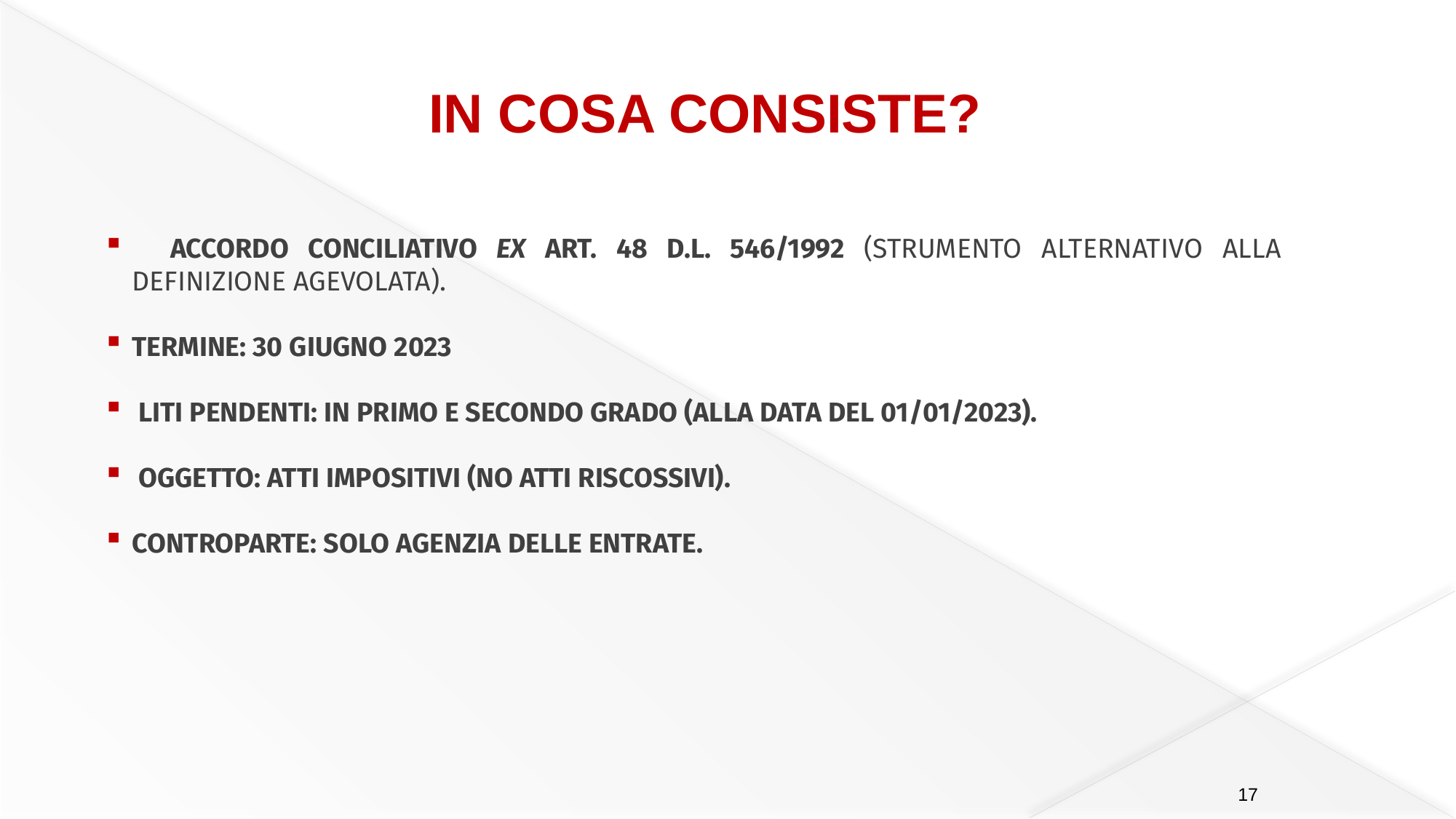

IN COSA CONSISTE?

  ACCORDO CONCILIATIVO EX ART. 48 D.L. 546/1992 (STRUMENTO ALTERNATIVO ALLA  DEFINIZIONE AGEVOLATA).

TERMINE: 30 GIUGNO 2023

 LITI PENDENTI: IN PRIMO E SECONDO GRADO (ALLA DATA DEL 01/01/2023).

 OGGETTO: ATTI IMPOSITIVI (NO ATTI RISCOSSIVI).

CONTROPARTE: SOLO AGENZIA DELLE ENTRATE.

17